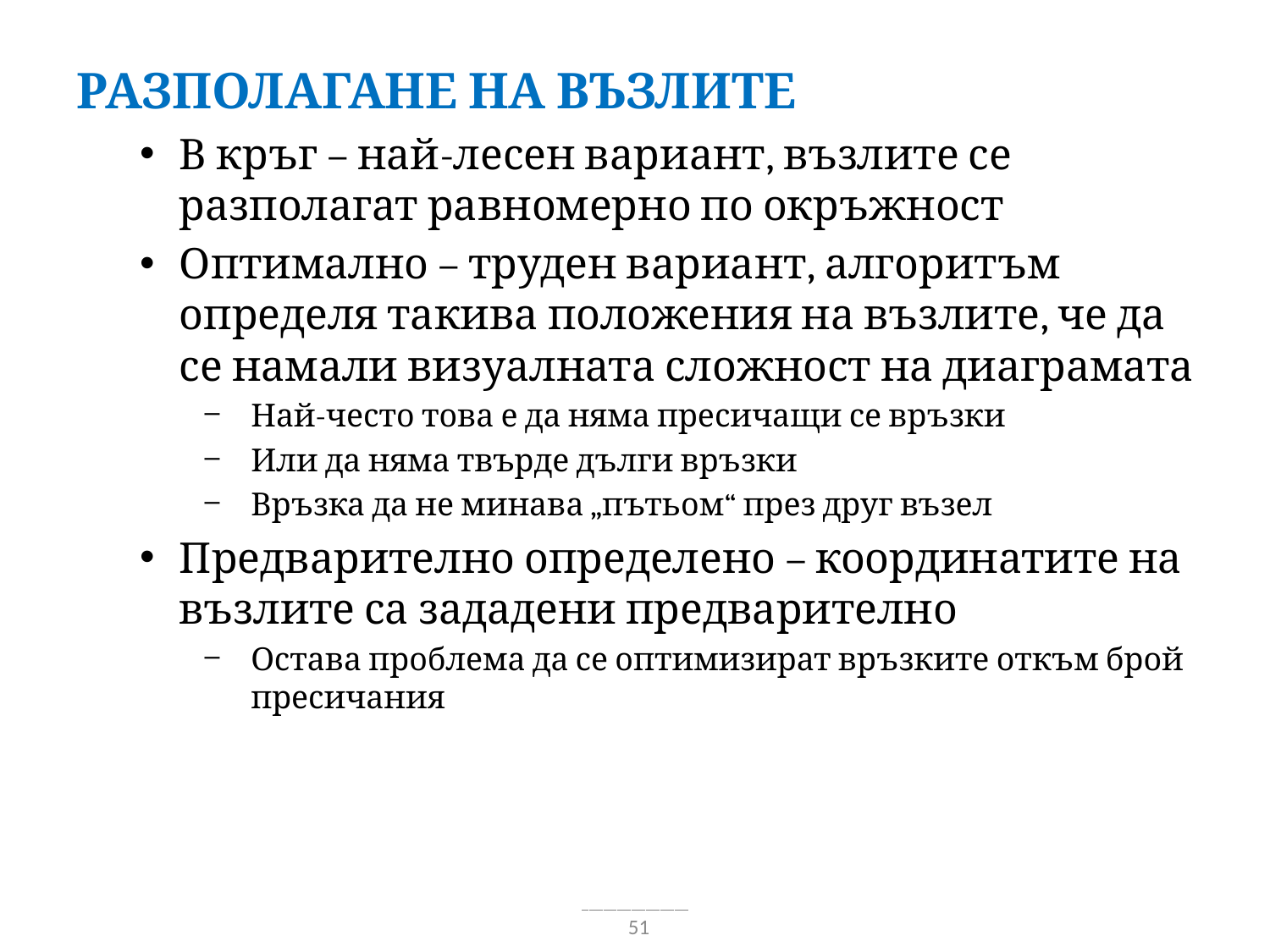

Разполагане на възлите
В кръг – най-лесен вариант, възлите се разполагат равномерно по окръжност
Оптимално – труден вариант, алгоритъм определя такива положения на възлите, че да се намали визуалната сложност на диаграмата
Най-често това е да няма пресичащи се връзки
Или да няма твърде дълги връзки
Връзка да не минава „пътьом“ през друг възел
Предварително определено – координатите на възлите са зададени предварително
Остава проблема да се оптимизират връзките откъм брой пресичания
51